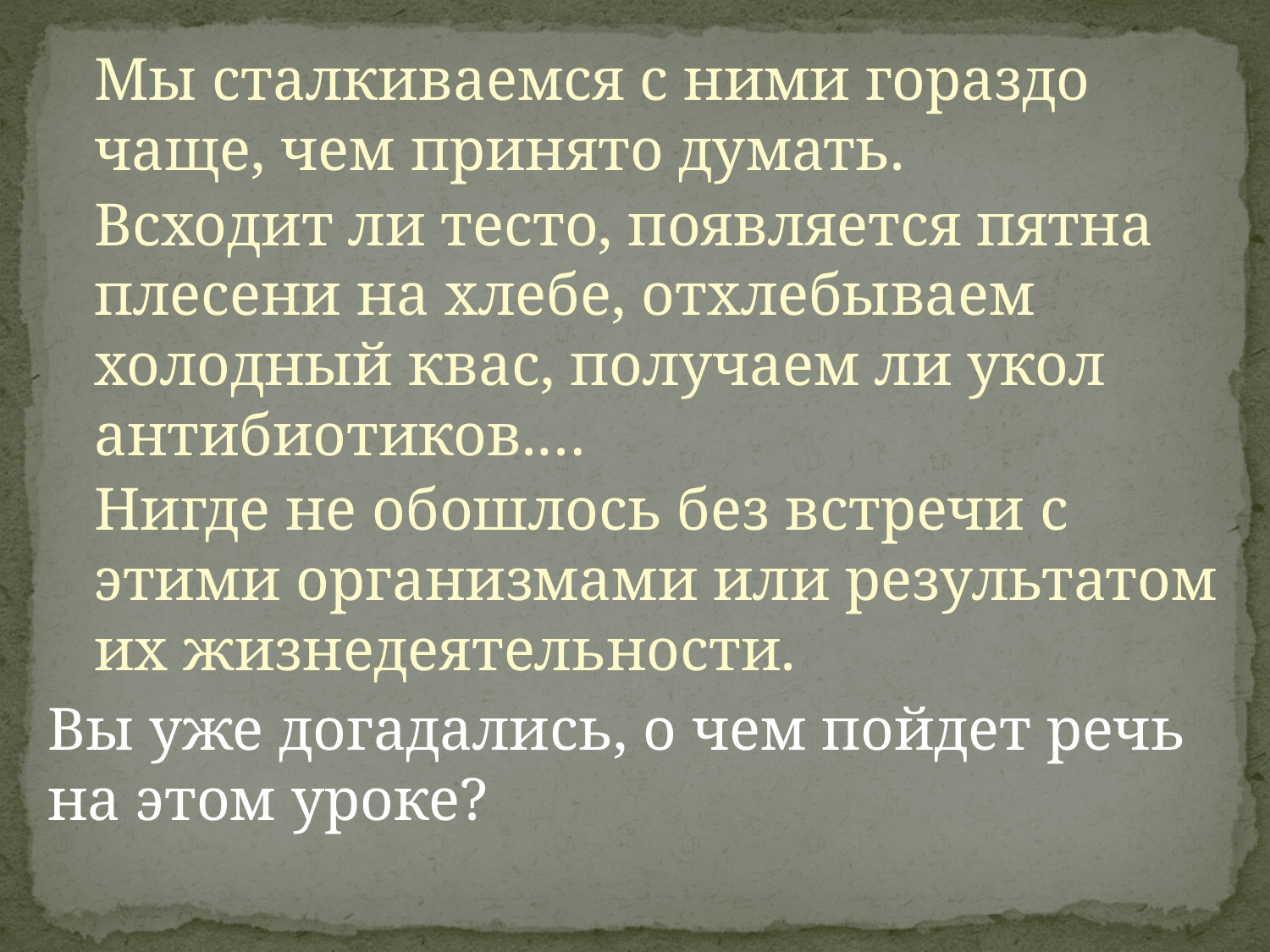

Мы сталкиваемся с ними гораздо чаще, чем принято думать.
	Всходит ли тесто, появляется пятна плесени на хлебе, отхлебываем холодный квас, получаем ли укол антибиотиков.…
	Нигде не обошлось без встречи с этими организмами или результатом их жизнедеятельности.
		Вы уже догадались, о чем пойдет речь на этом уроке?